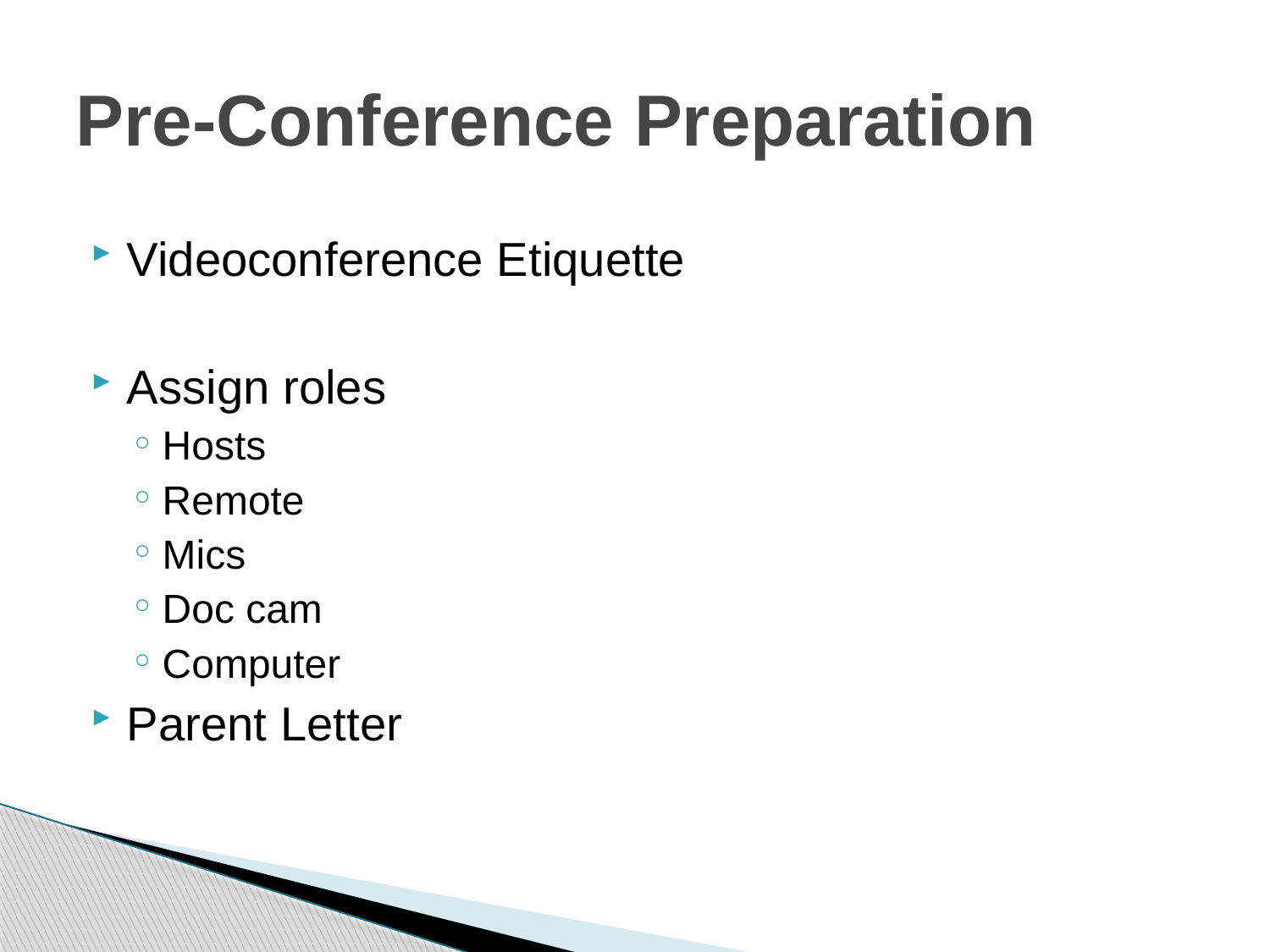

# Pre-Conference Preparation
Videoconference Etiquette

Assign roles
Hosts
Remote
Mics
Doc cam
Computer
Parent Letter